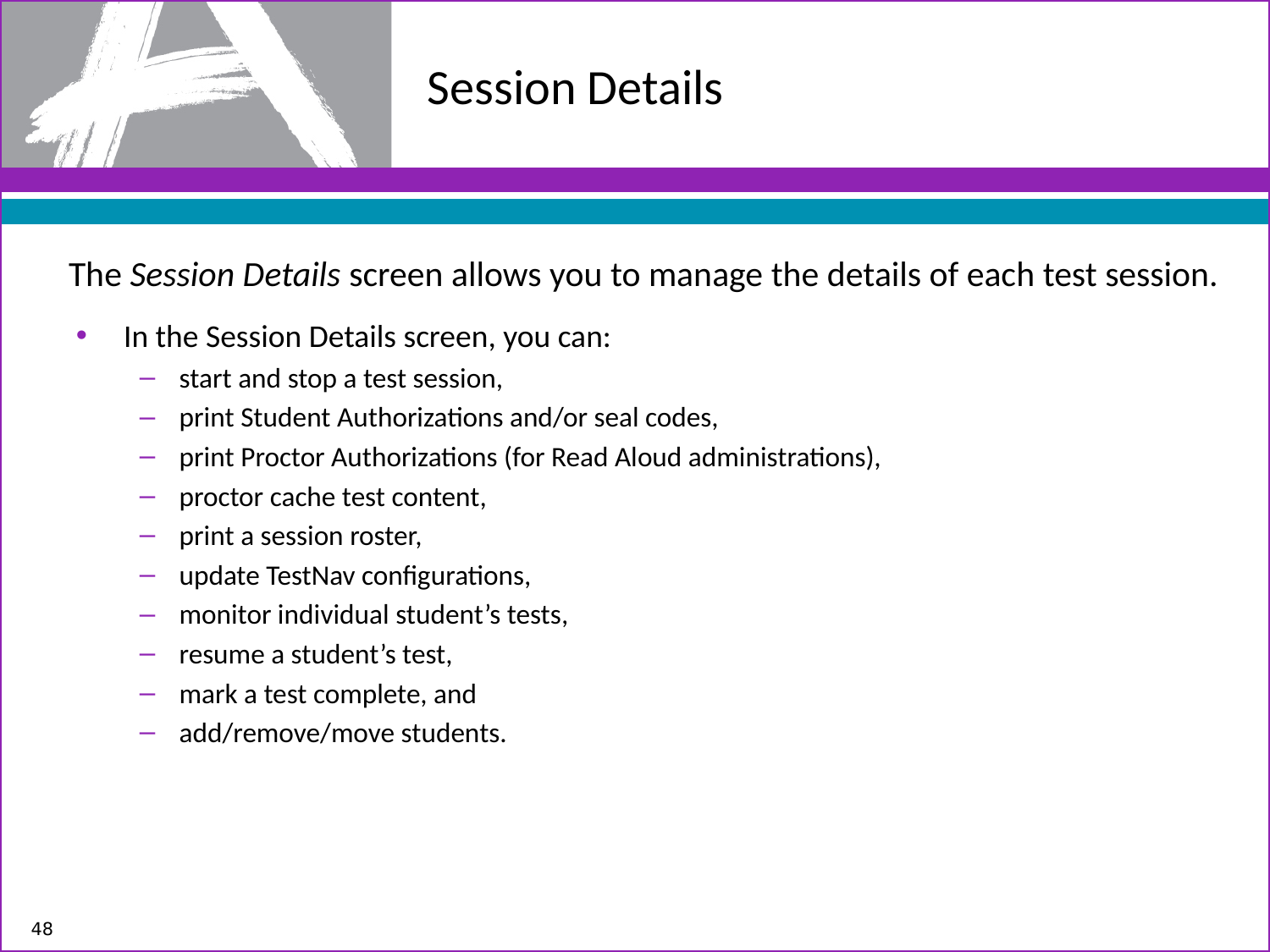

# Session Details
The Session Details screen allows you to manage the details of each test session.
In the Session Details screen, you can:
start and stop a test session,
print Student Authorizations and/or seal codes,
print Proctor Authorizations (for Read Aloud administrations),
proctor cache test content,
print a session roster,
update TestNav configurations,
monitor individual student’s tests,
resume a student’s test,
mark a test complete, and
add/remove/move students.
48